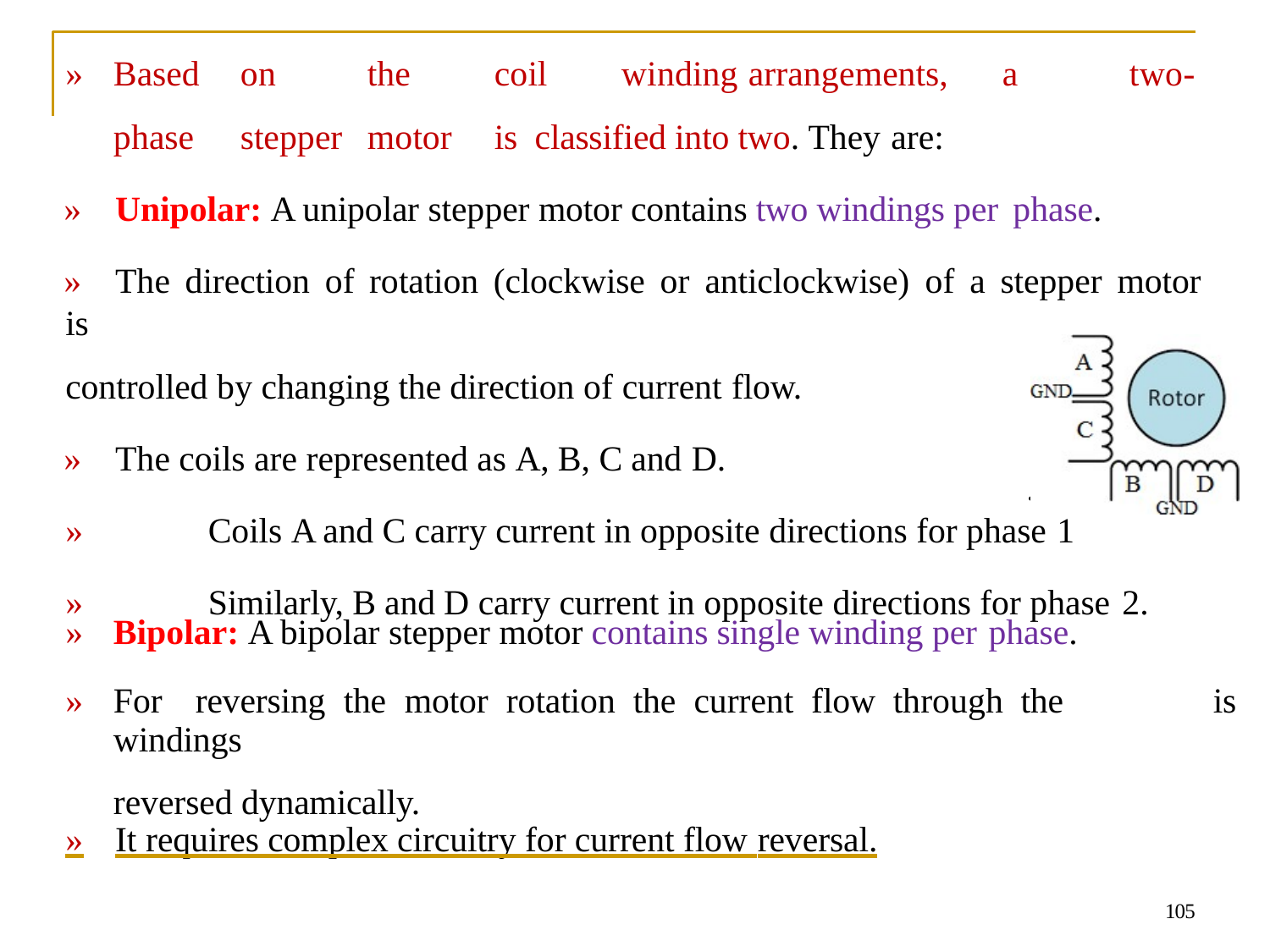

»	Based	on	the	coil	winding	arrangements,	a	two-phase	stepper	motor	is  classified into two. They are:
»	Unipolar: A unipolar stepper motor contains two windings per phase.
»	The direction of rotation (clockwise or anticlockwise) of a stepper motor is
controlled by changing the direction of current flow.
»	The coils are represented as A, B, C and D.
»	Coils A and C carry current in opposite directions for phase 1
»	Similarly, B and D carry current in opposite directions for phase 2.

.
| » | Bipolar: A bipolar stepper motor contains single winding per phase. |  |
| --- | --- | --- |
| » | For reversing the motor rotation the current flow through the windings reversed dynamically. | is |
»	It requires complex circuitry for current flow reversal.
105